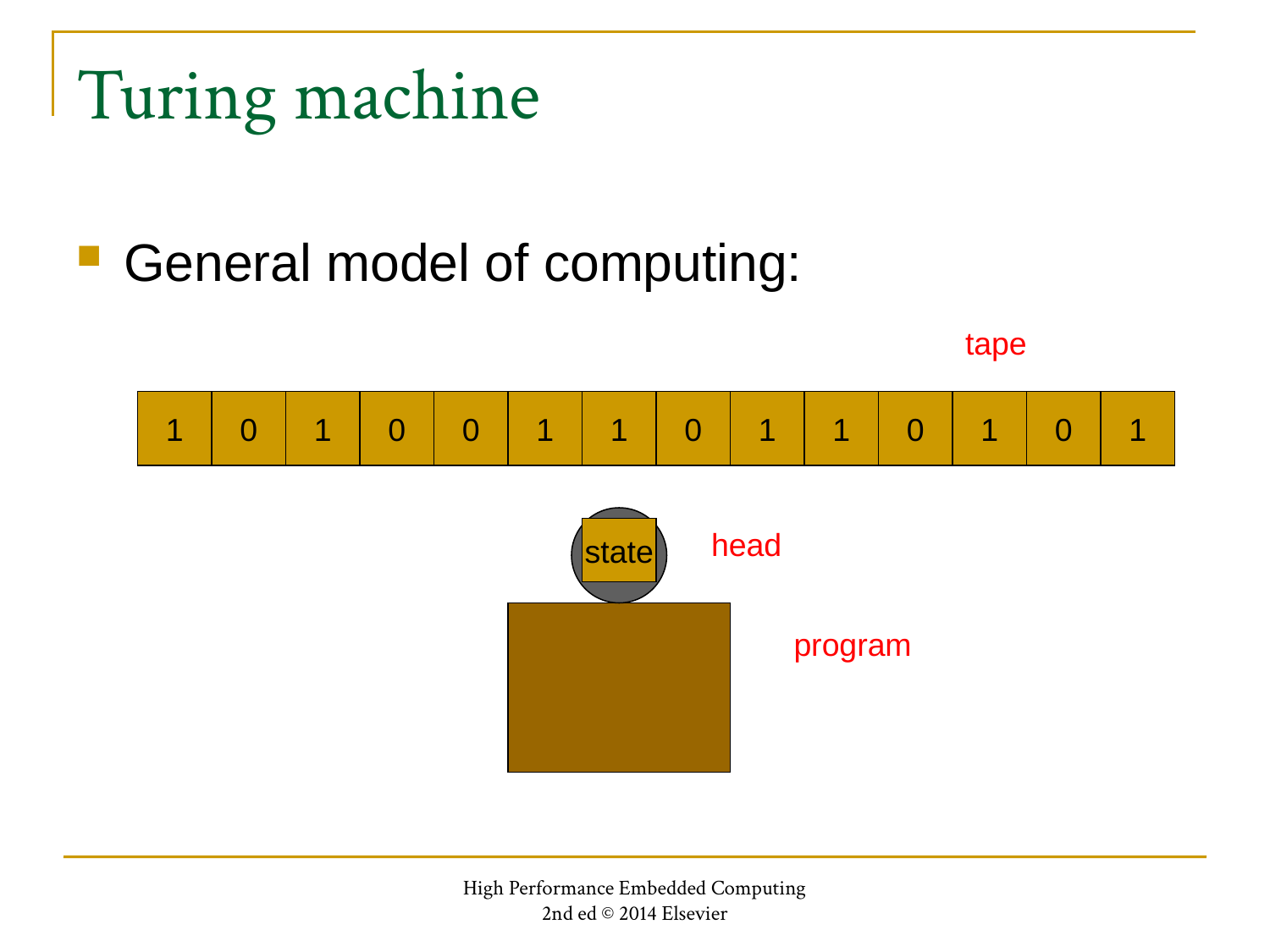

# Turing machine
General model of computing:
tape
1
0
1
0
0
1
1
0
1
1
0
1
0
1

state
head

program
High Performance Embedded Computing 2nd ed © 2014 Elsevier